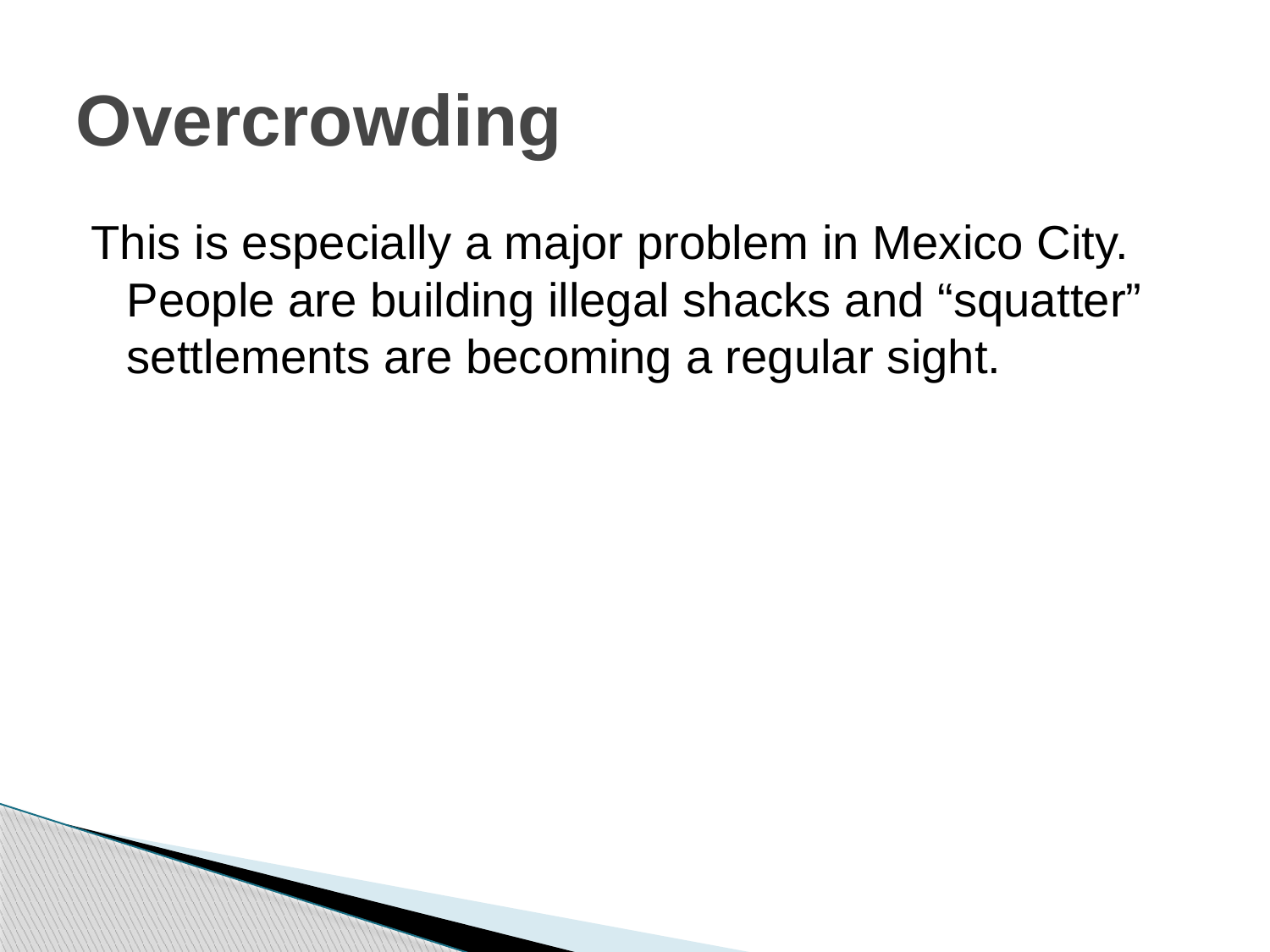

# Overcrowding
This is especially a major problem in Mexico City. People are building illegal shacks and “squatter” settlements are becoming a regular sight.